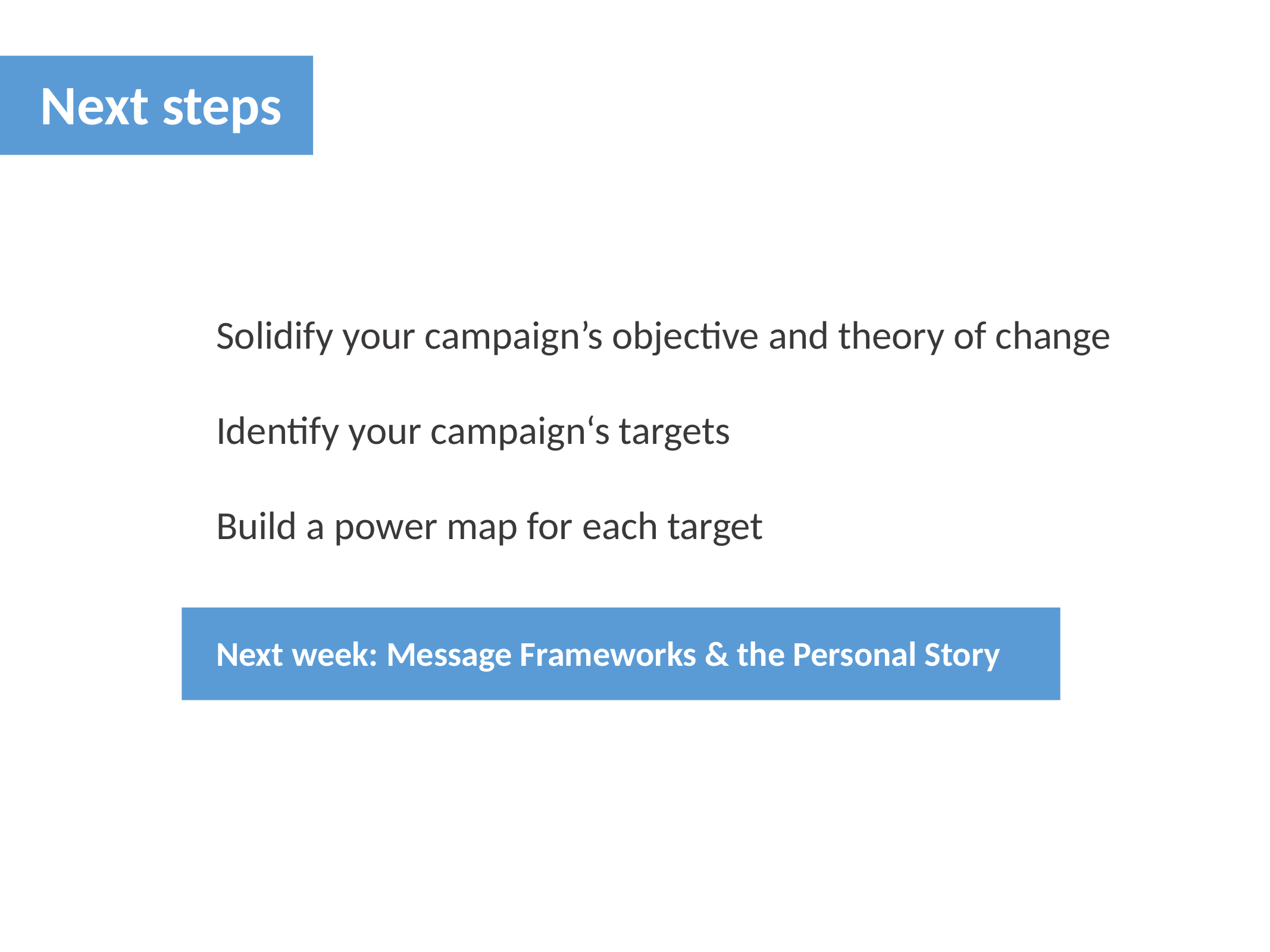

Next steps
Solidify your campaign’s objective and theory of change

Identify your campaign‘s targets

Build a power map for each target

Next week: Message Frameworks & the Personal Story